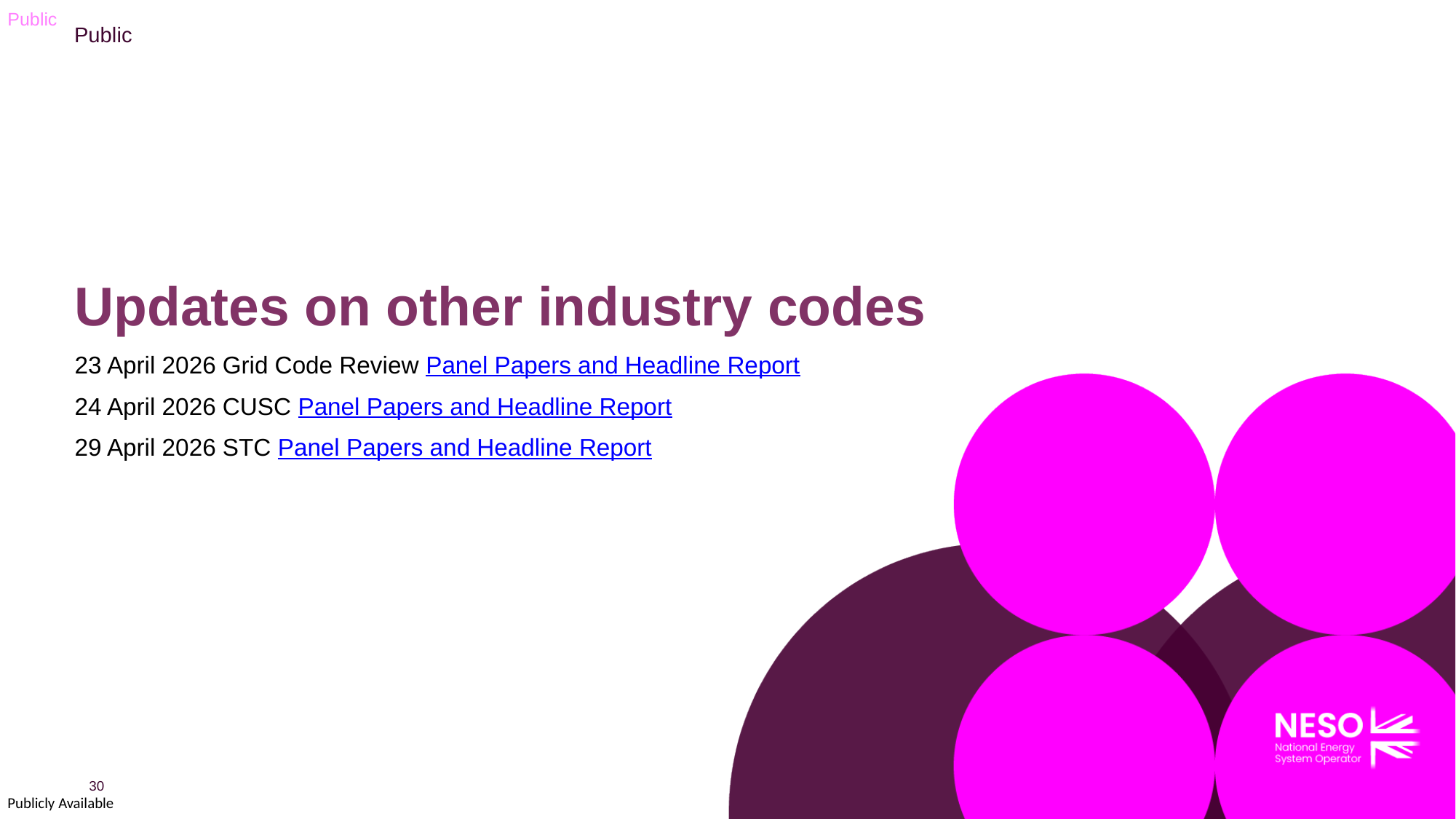

# Updates on other industry codes
23 April 2026 Grid Code Review Panel Papers and Headline Report
24 April 2026 CUSC Panel Papers and Headline Report
29 April 2026 STC Panel Papers and Headline Report